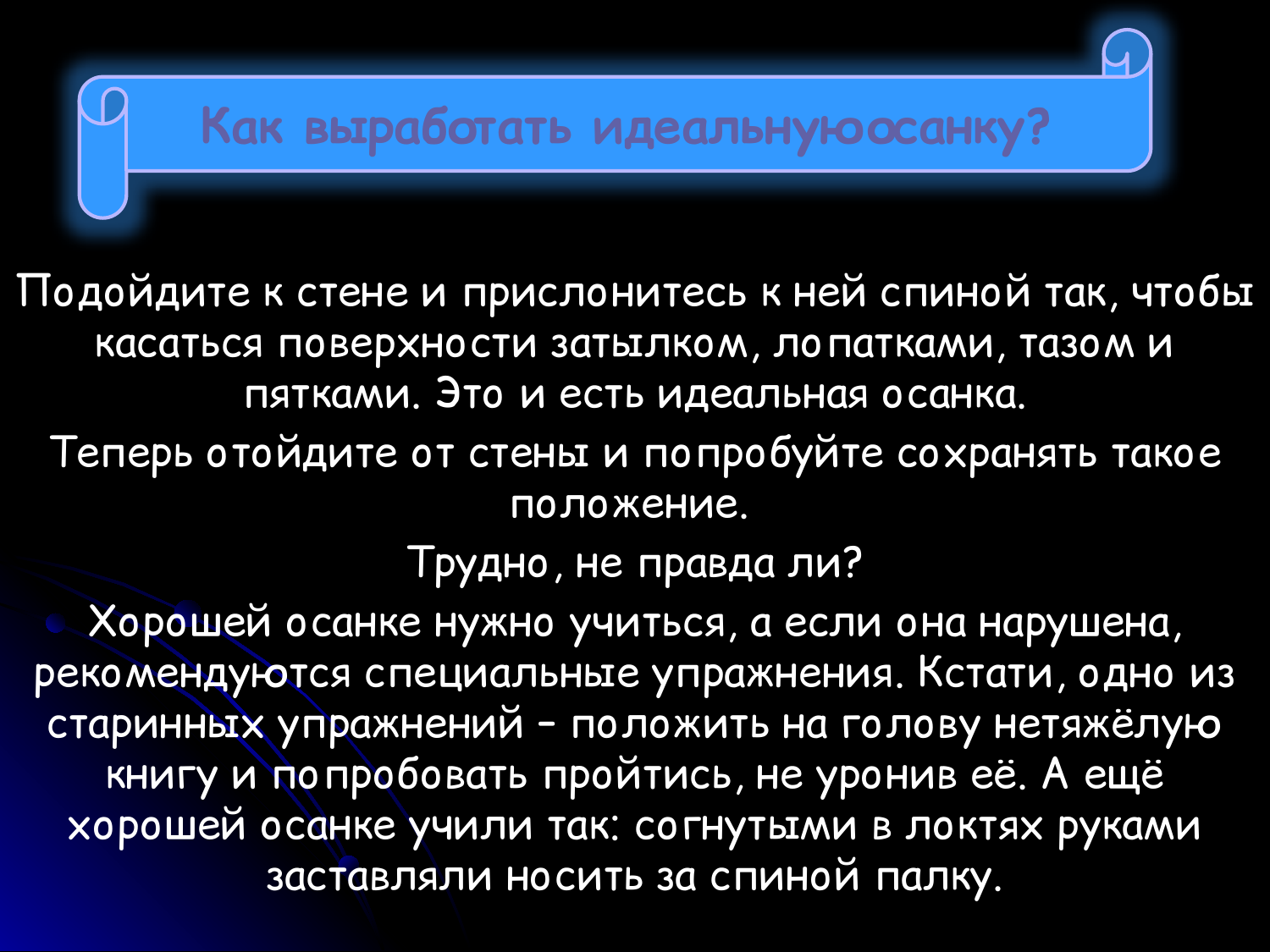

Как выработать идеальную осанку?

Подойдите к стене и прислонитесь к ней спиной так, чтобы касаться поверхности затылком, лопатками, тазом и пятками. Это и есть идеальная осанка.
Теперь отойдите от стены и попробуйте сохранять такое положение.
Трудно, не правда ли?
Хорошей осанке нужно учиться, а если она нарушена, рекомендуются специальные упражнения. Кстати, одно из старинных упражнений – положить на голову нетяжёлую книгу и попробовать пройтись, не уронив её. А ещё хорошей осанке учили так: согнутыми в локтях руками заставляли носить за спиной палку.